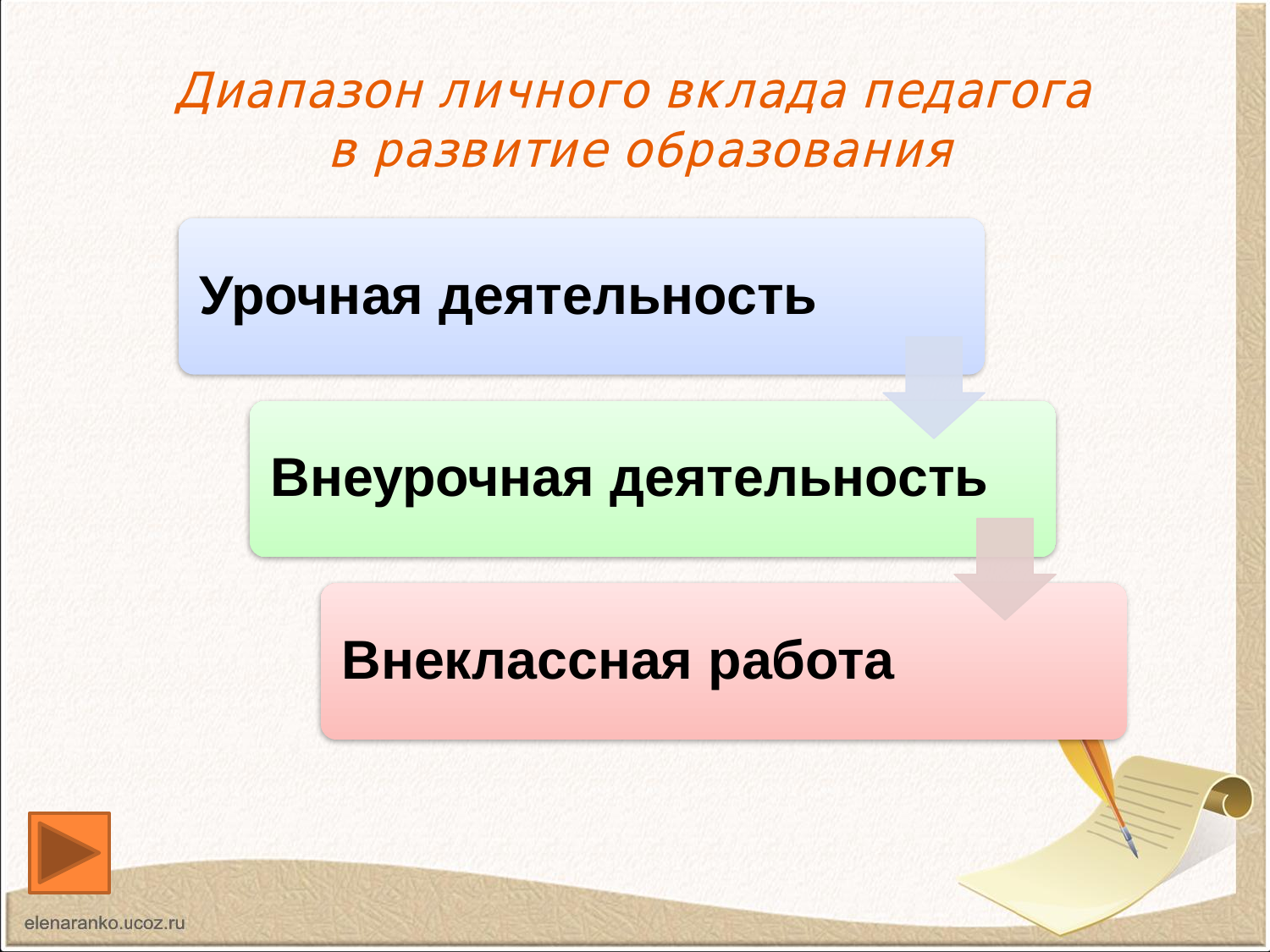

# Диапазон личного вклада педагога в развитие образования
Урочная деятельность
Внеурочная деятельность
Внеклассная работа